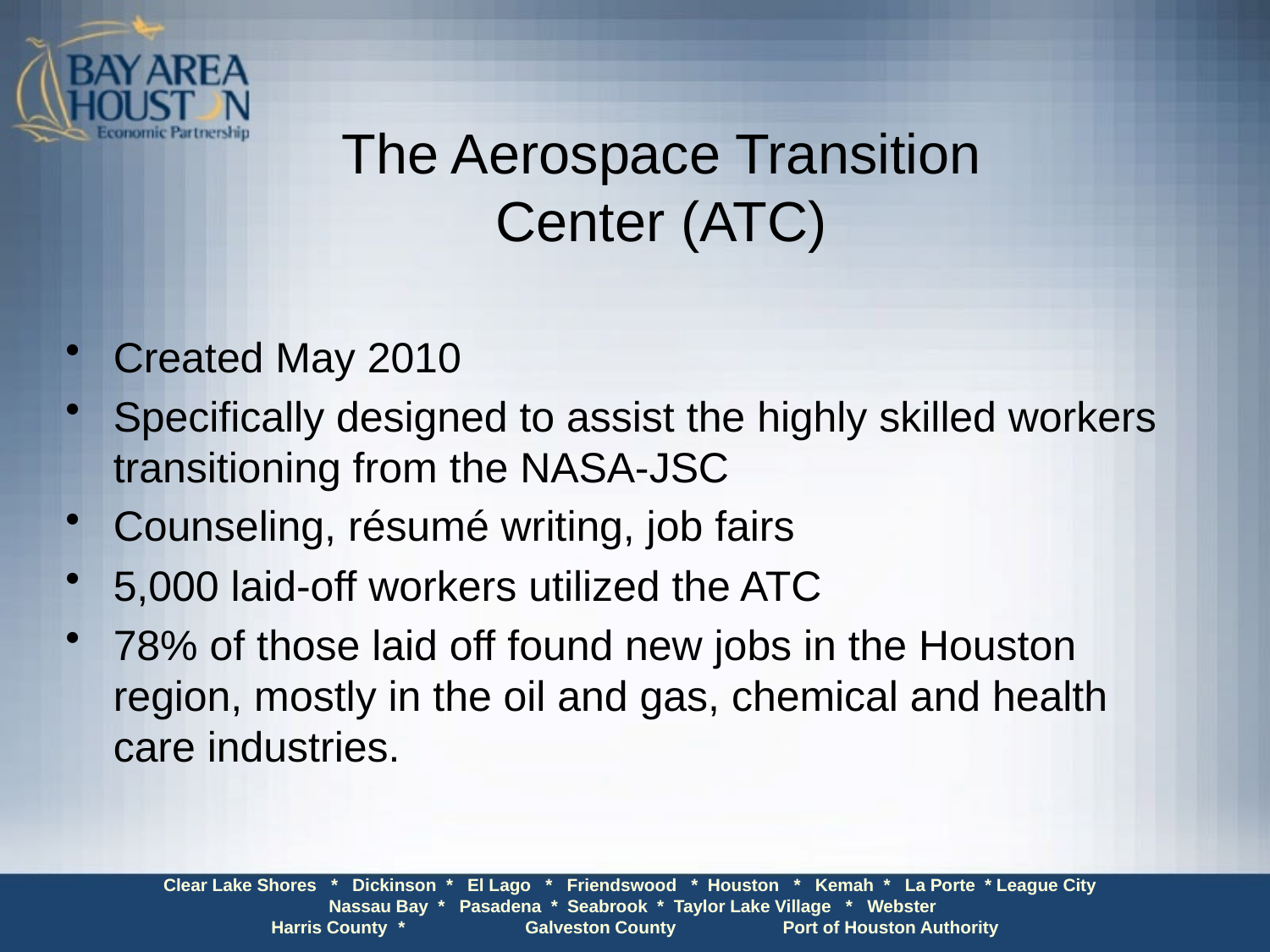

# The Aerospace Transition Center (ATC)
Created May 2010
Specifically designed to assist the highly skilled workers transitioning from the NASA-JSC
Counseling, résumé writing, job fairs
5,000 laid-off workers utilized the ATC
78% of those laid off found new jobs in the Houston region, mostly in the oil and gas, chemical and health care industries.
Clear Lake Shores   *   Dickinson  *   El Lago   *   Friendswood   *  Houston   *   Kemah  *   La Porte  * League City
 Nassau Bay  *   Pasadena  *  Seabrook  *  Taylor Lake Village   *   Webster
Harris County	*	Galveston County                      Port of Houston Authority